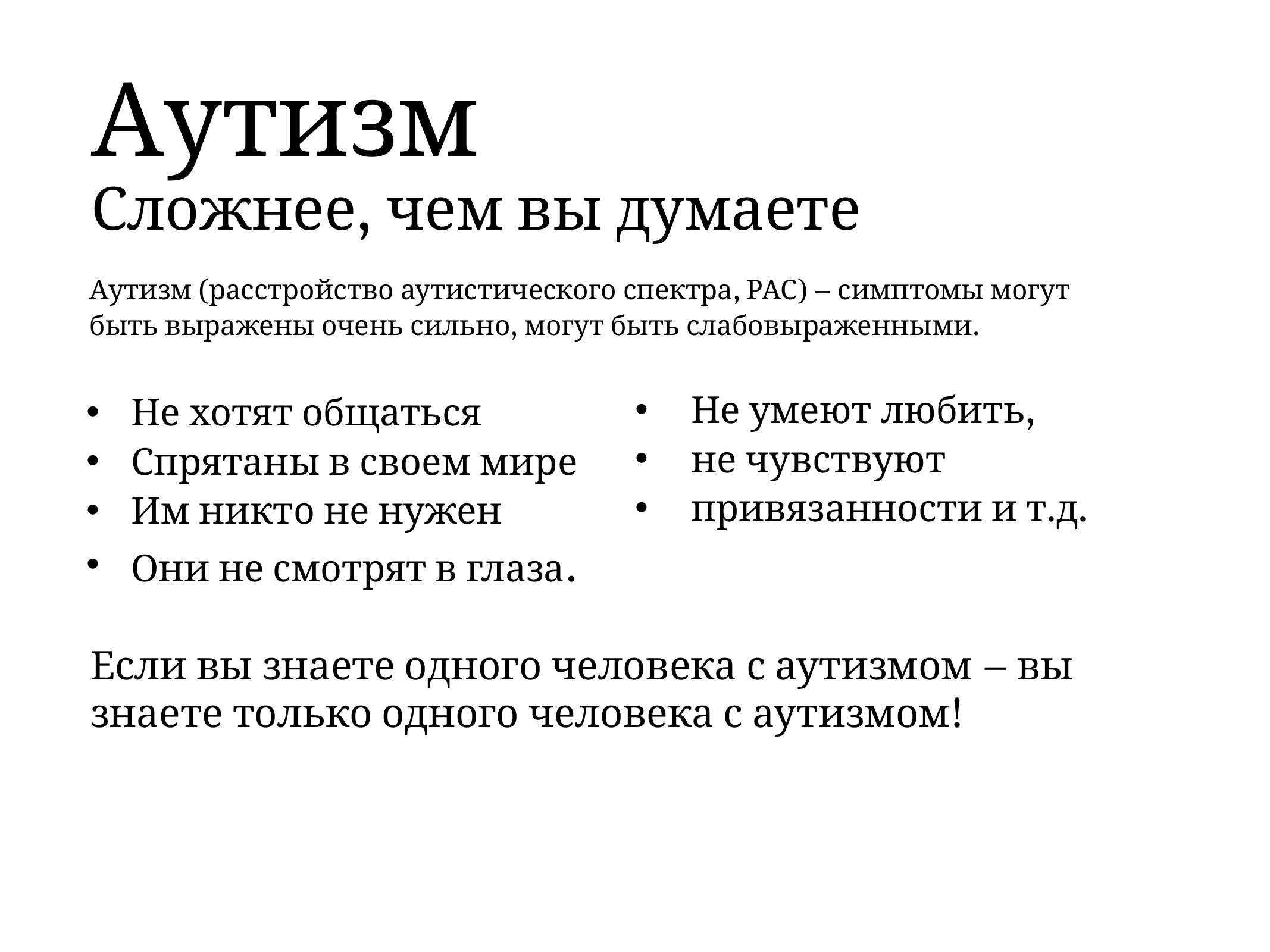

Аутизм
Сложнее, чем вы думаете
Аутизм (расстройство аутистического спектра, РАС) – симптомы могут
быть выражены очень сильно, могут быть слабовыраженными.
Не умеют любить,
не чувствуют
привязанности и т.д.
Не хотят общаться
Спрятаны в своем мире
Им никто не нужен
Они не смотрят в глаза.
Если вы знаете одного человека с аутизмом – вы знаете только одного человека с аутизмом!